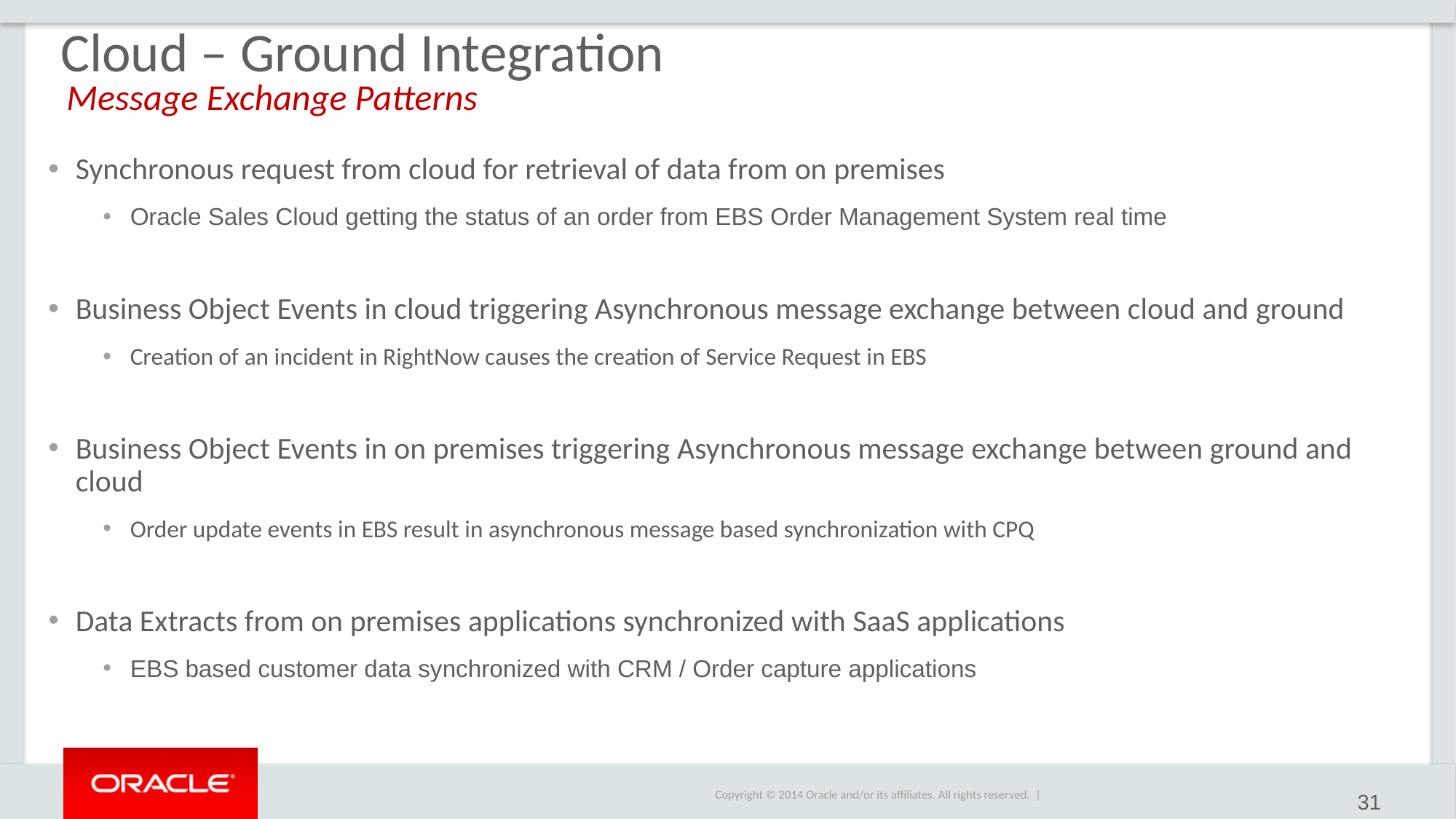

# Cloud – Ground Integration
Message Exchange Patterns
Synchronous request from cloud for retrieval of data from on premises
Oracle Sales Cloud getting the status of an order from EBS Order Management System real time

Business Object Events in cloud triggering Asynchronous message exchange between cloud and ground
Creation of an incident in RightNow causes the creation of Service Request in EBS

Business Object Events in on premises triggering Asynchronous message exchange between ground and cloud
Order update events in EBS result in asynchronous message based synchronization with CPQ

Data Extracts from on premises applications synchronized with SaaS applications
EBS based customer data synchronized with CRM / Order capture applications

31